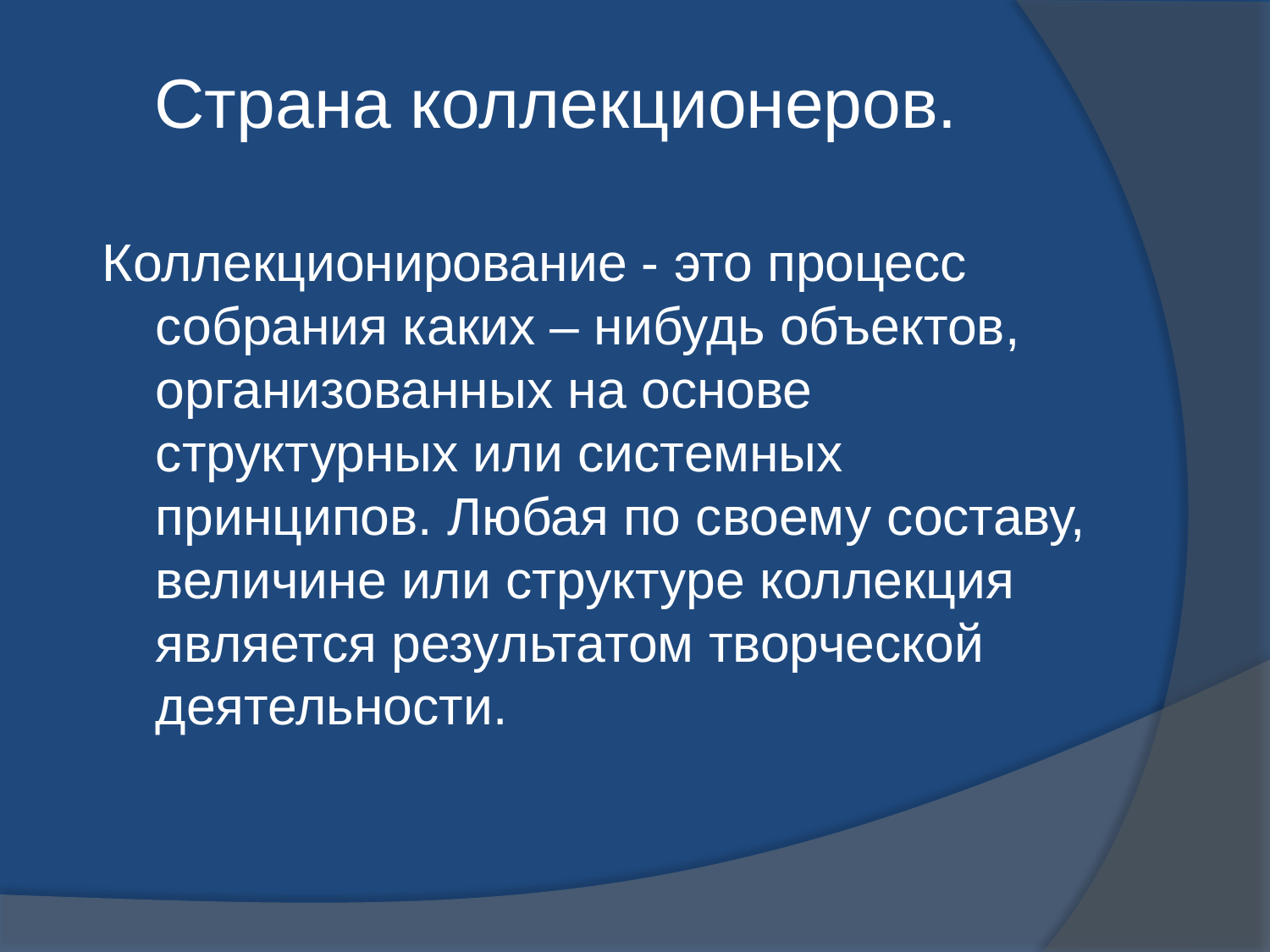

# Страна коллекционеров.
Коллекционирование - это процесс собрания каких – нибудь объектов, организованных на основе структурных или системных принципов. Любая по своему составу, величине или структуре коллекция является результатом творческой деятельности.